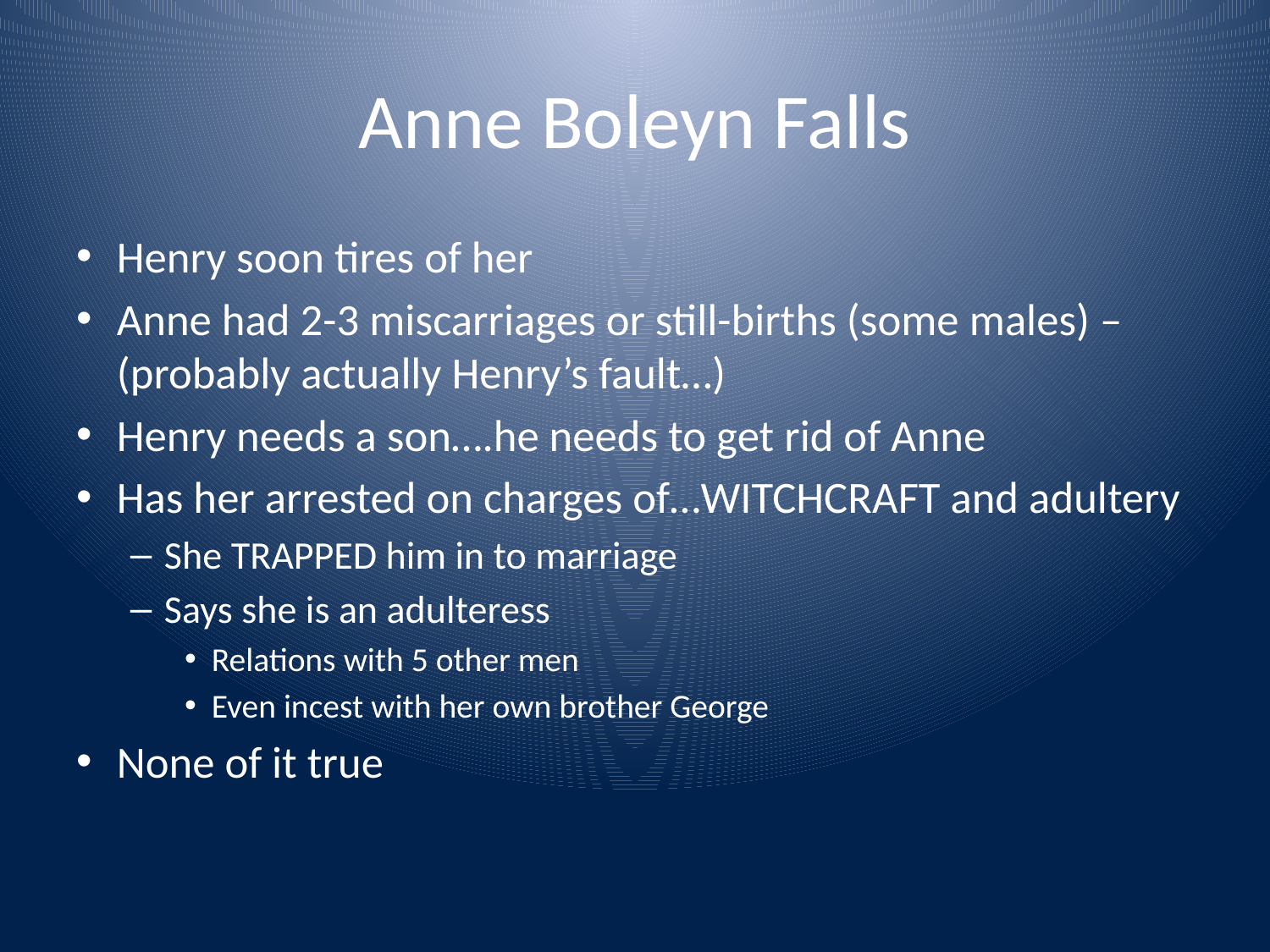

# Anne Boleyn Falls
Henry soon tires of her
Anne had 2-3 miscarriages or still-births (some males) –  (probably actually Henry’s fault…)
Henry needs a son….he needs to get rid of Anne
Has her arrested on charges of…WITCHCRAFT and adultery
She TRAPPED him in to marriage
Says she is an adulteress
Relations with 5 other men
Even incest with her own brother George
None of it true